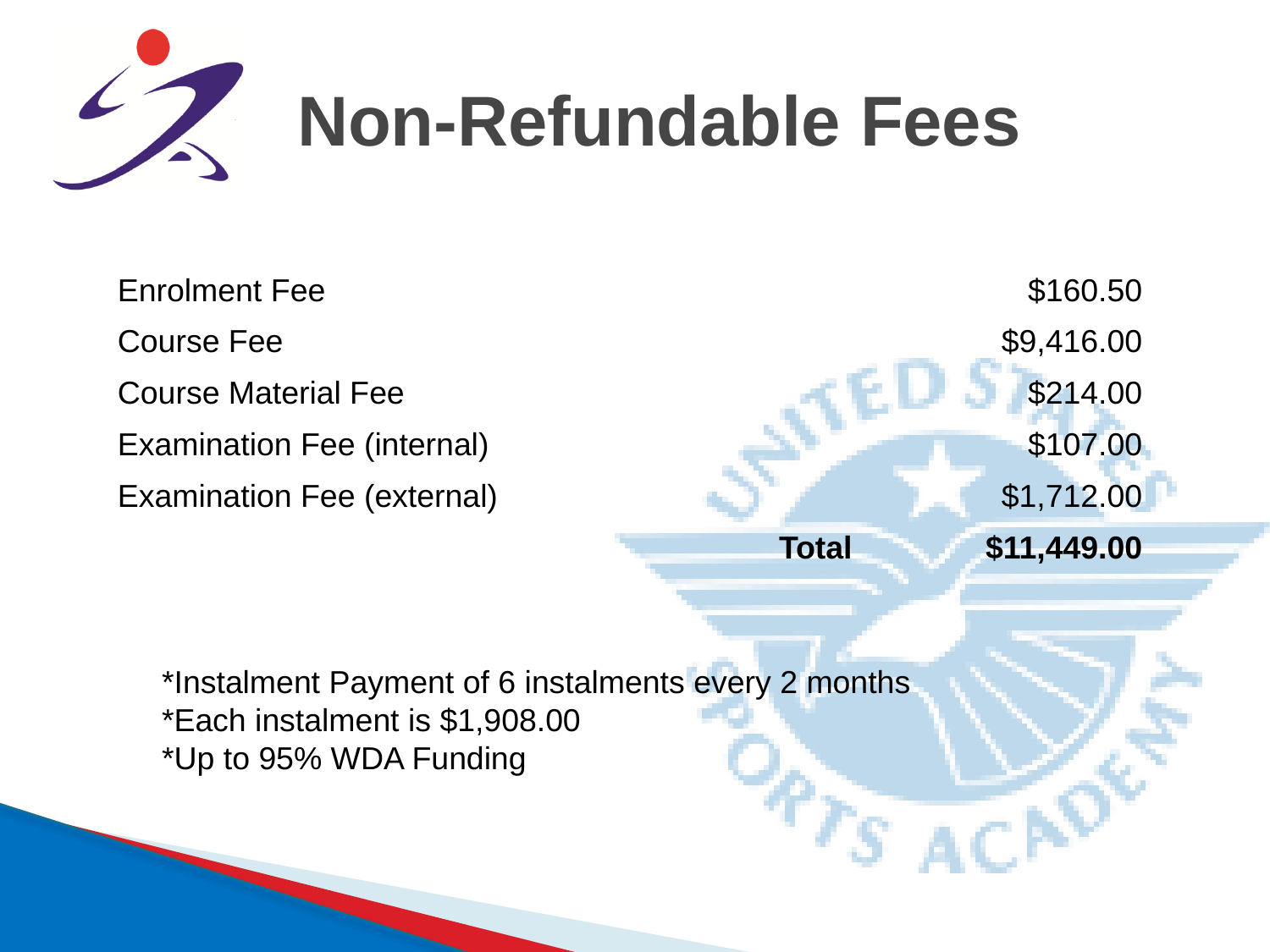

# Non-Refundable Fees
| Enrolment Fee | $160.50 |
| --- | --- |
| Course Fee | $9,416.00 |
| Course Material Fee | $214.00 |
| Examination Fee (internal) | $107.00 |
| Examination Fee (external) | $1,712.00 |
| Total | $11,449.00 |
*Instalment Payment of 6 instalments every 2 months
*Each instalment is $1,908.00
*Up to 95% WDA Funding